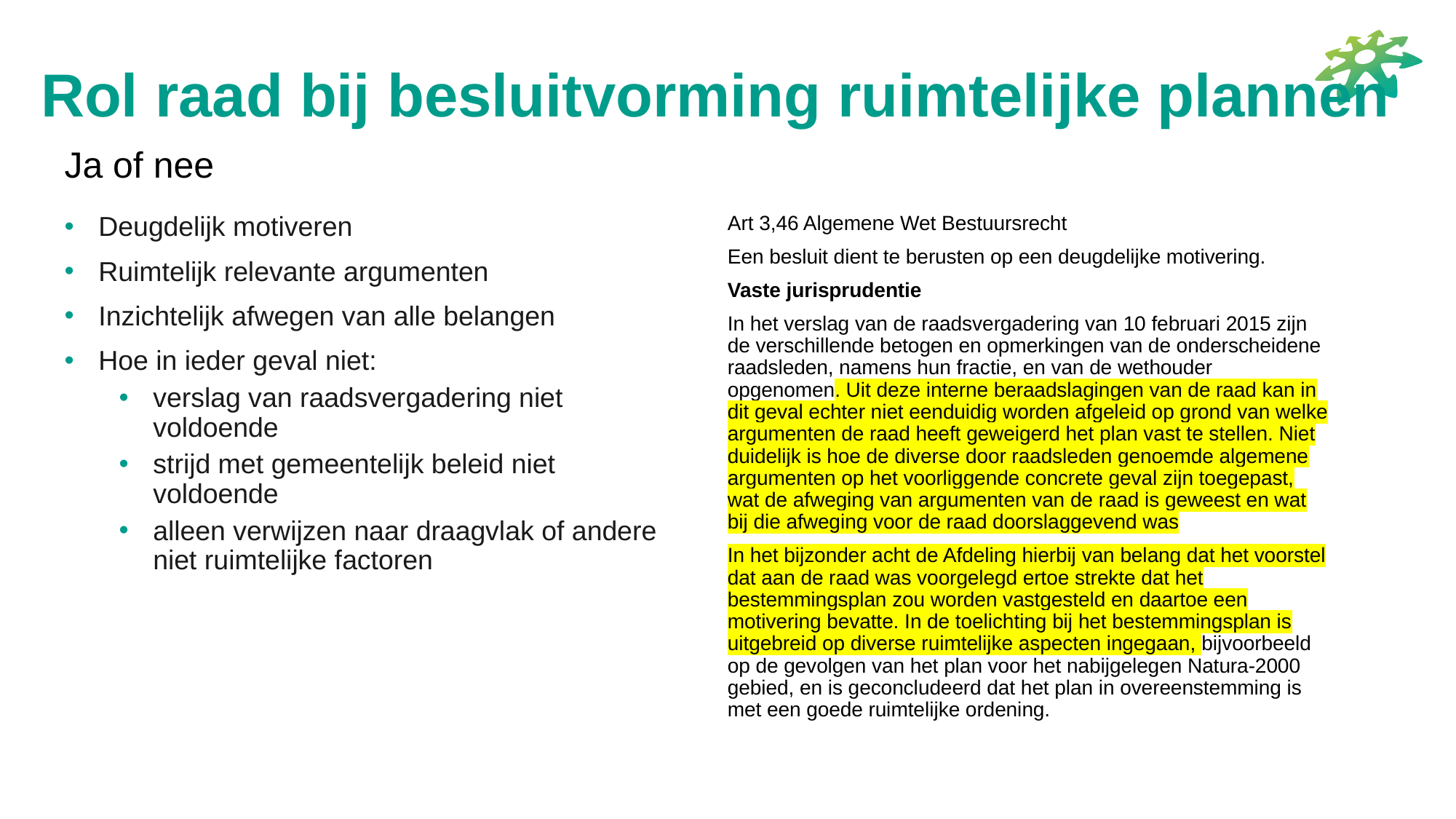

Rol raad bij besluitvorming ruimtelijke plannen
Ja of nee
Deugdelijk motiveren
Ruimtelijk relevante argumenten
Inzichtelijk afwegen van alle belangen
Hoe in ieder geval niet:
verslag van raadsvergadering niet voldoende
strijd met gemeentelijk beleid niet voldoende
alleen verwijzen naar draagvlak of andere niet ruimtelijke factoren

Art 3,46 Algemene Wet Bestuursrecht
Een besluit dient te berusten op een deugdelijke motivering.
Vaste jurisprudentie
In het verslag van de raadsvergadering van 10 februari 2015 zijn de verschillende betogen en opmerkingen van de onderscheidene raadsleden, namens hun fractie, en van de wethouder opgenomen. Uit deze interne beraadslagingen van de raad kan in dit geval echter niet eenduidig worden afgeleid op grond van welke argumenten de raad heeft geweigerd het plan vast te stellen. Niet duidelijk is hoe de diverse door raadsleden genoemde algemene argumenten op het voorliggende concrete geval zijn toegepast, wat de afweging van argumenten van de raad is geweest en wat bij die afweging voor de raad doorslaggevend was
In het bijzonder acht de Afdeling hierbij van belang dat het voorstel dat aan de raad was voorgelegd ertoe strekte dat het bestemmingsplan zou worden vastgesteld en daartoe een motivering bevatte. In de toelichting bij het bestemmingsplan is uitgebreid op diverse ruimtelijke aspecten ingegaan, bijvoorbeeld op de gevolgen van het plan voor het nabijgelegen Natura-2000 gebied, en is geconcludeerd dat het plan in overeenstemming is met een goede ruimtelijke ordening.